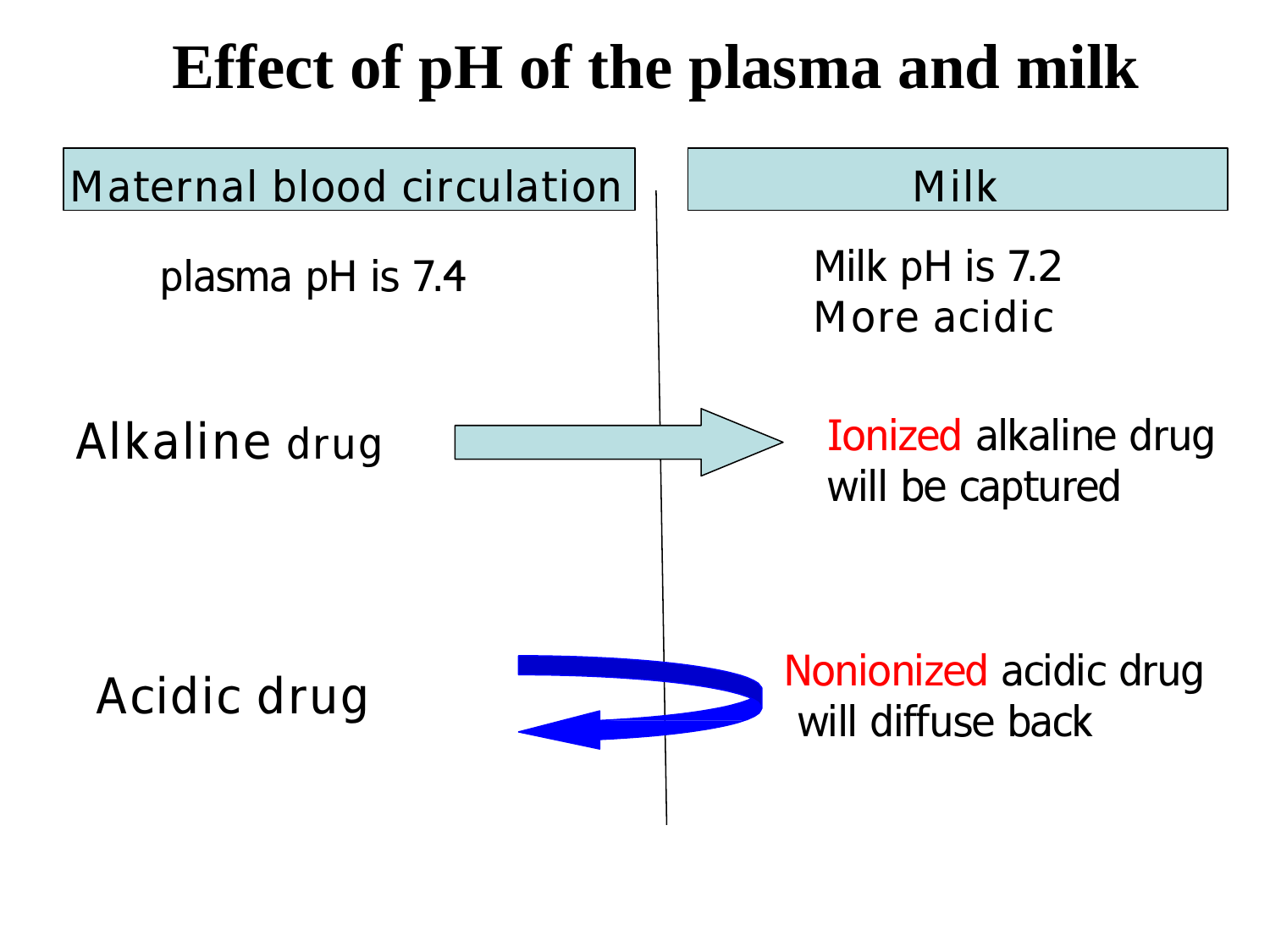

# Effect of pH of the plasma and milk
Maternal blood circulation
Milk

Milk pH is 7.2
More acidic
plasma pH is 7.4
Ionized alkaline drug
will be captured
Alkaline drug

Nonionized acidic drug  will diffuse back

Acidic drug